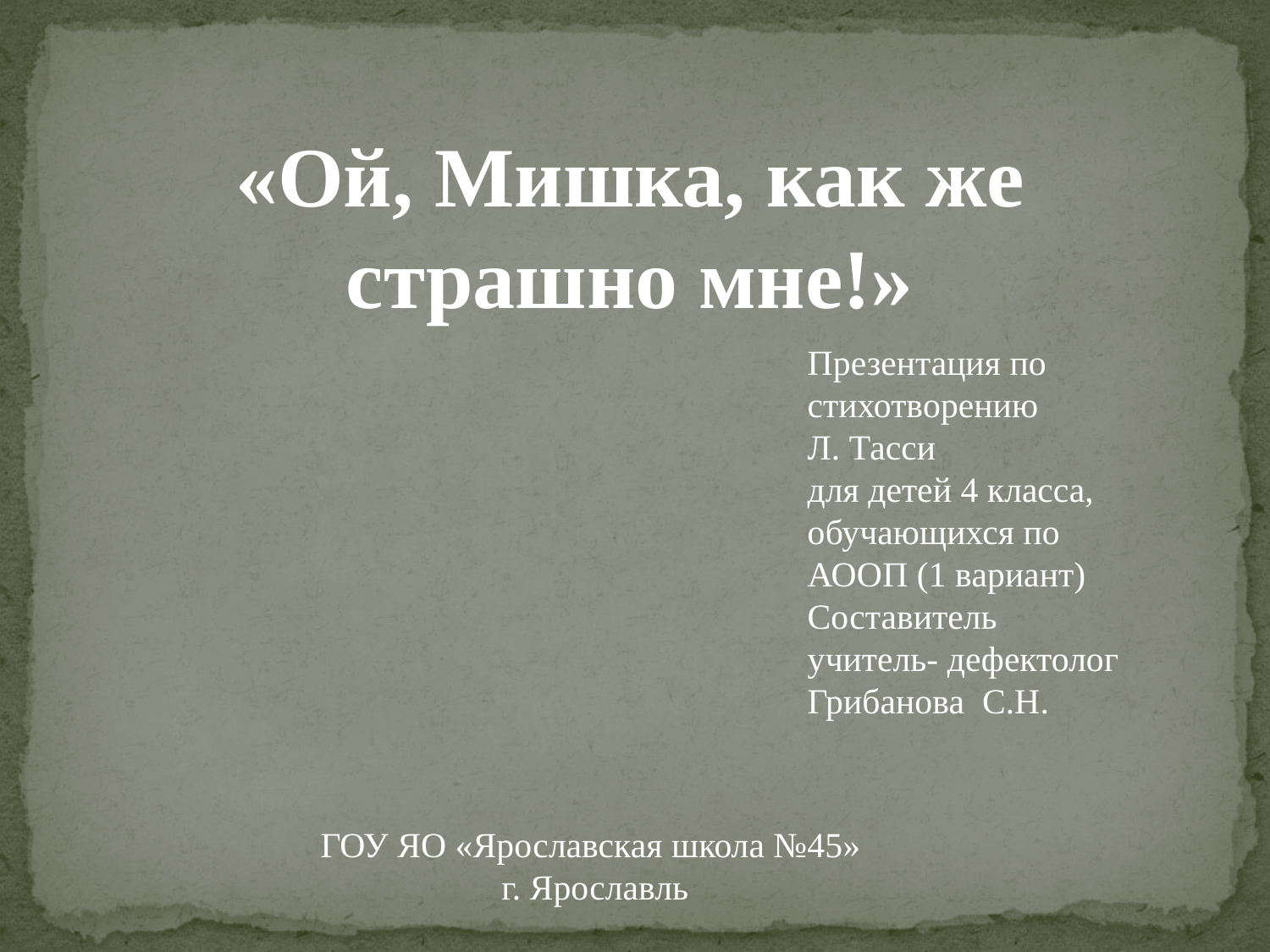

«Ой, Мишка, как же страшно мне!»
Презентация по стихотворению
Л. Тасси
для детей 4 класса, обучающихся по АООП (1 вариант)
Составитель
учитель- дефектолог
Грибанова  С.Н.

ГОУ ЯО «Ярославская школа №45»
г. Ярославль